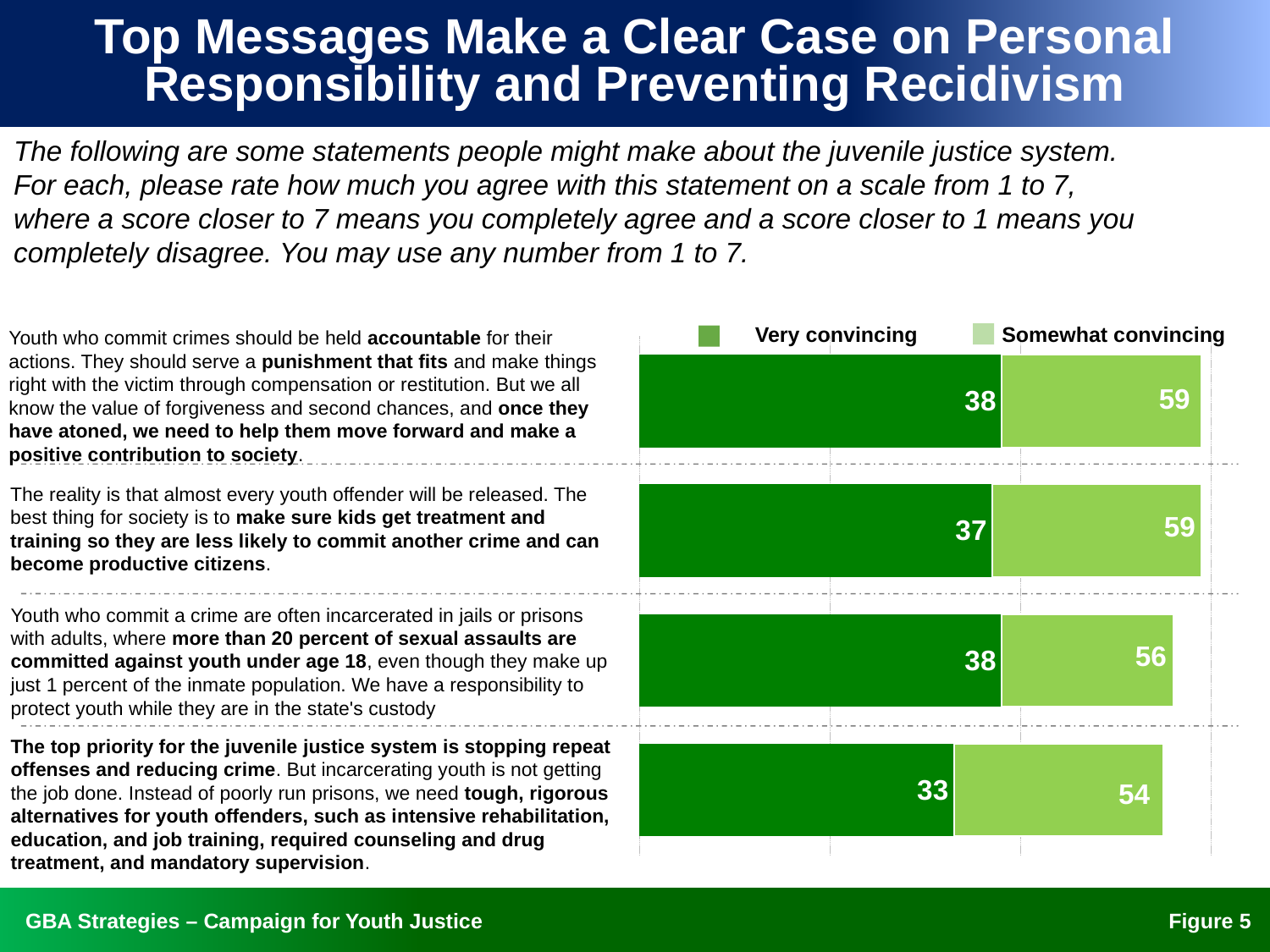

# Top Messages Make a Clear Case on Personal Responsibility and Preventing Recidivism
The following are some statements people might make about the juvenile justice system. For each, please rate how much you agree with this statement on a scale from 1 to 7, where a score closer to 7 means you completely agree and a score closer to 1 means you completely disagree. You may use any number from 1 to 7.

Somewhat convincing
Very convincing

Youth who commit crimes should be held accountable for their actions. They should serve a punishment that fits and make things right with the victim through compensation or restitution. But we all know the value of forgiveness and second chances, and once they have atoned, we need to help them move forward and make a positive contribution to society.

### Chart

| Category | Very convincing | Somewhat convincing |
|---|---|---|
|  | 33.0 | 22.0 |
|  | 38.0 | 18.0 |
|  | 37.0 | 22.0 |
|  | 38.0 | 21.0 |
59

The reality is that almost every youth offender will be released. The best thing for society is to make sure kids get treatment and training so they are less likely to commit another crime and can become productive citizens.
59

Youth who commit a crime are often incarcerated in jails or prisons with adults, where more than 20 percent of sexual assaults are committed against youth under age 18, even though they make up just 1 percent of the inmate population. We have a responsibility to protect youth while they are in the state's custody
56

The top priority for the juvenile justice system is stopping repeat offenses and reducing crime. But incarcerating youth is not getting the job done. Instead of poorly run prisons, we need tough, rigorous alternatives for youth offenders, such as intensive rehabilitation, education, and job training, required counseling and drug treatment, and mandatory supervision.
54
Figure 5